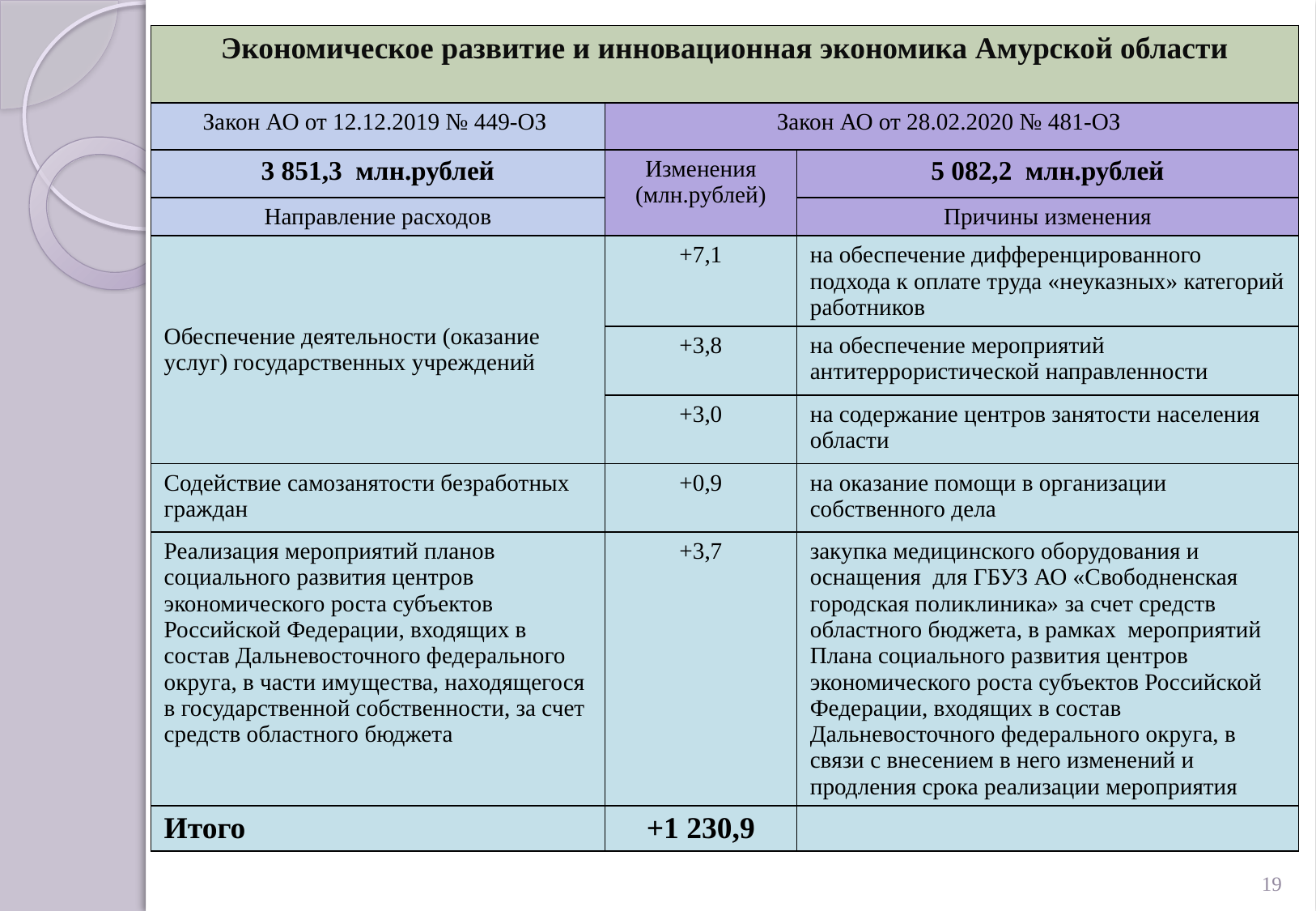

| Экономическое развитие и инновационная экономика Амурской области |  |  |
| --- | --- | --- |
| Закон АО от 12.12.2019 № 449-ОЗ | Закон АО от 28.02.2020 № 481-ОЗ |  |
| 3 851,3 млн.рублей | Изменения (млн.рублей) | 5 082,2 млн.рублей |
| Направление расходов |  | Причины изменения |
| Обеспечение деятельности (оказание услуг) государственных учреждений | +7,1 | на обеспечение дифференцированного подхода к оплате труда «неуказных» категорий работников |
|  | +3,8 | на обеспечение мероприятий антитеррористической направленности |
|  | +3,0 | на содержание центров занятости населения области |
| Содействие самозанятости безработных граждан | +0,9 | на оказание помощи в организации собственного дела |
| Реализация мероприятий планов социального развития центров экономического роста субъектов Российской Федерации, входящих в состав Дальневосточного федерального округа, в части имущества, находящегося в государственной собственности, за счет средств областного бюджета | +3,7 | закупка медицинского оборудования и оснащения для ГБУЗ АО «Свободненская городская поликлиника» за счет средств областного бюджета, в рамках мероприятий Плана социального развития центров экономического роста субъектов Российской Федерации, входящих в состав Дальневосточного федерального округа, в связи с внесением в него изменений и продления срока реализации мероприятия |
| Итого | +1 230,9 |  |
19